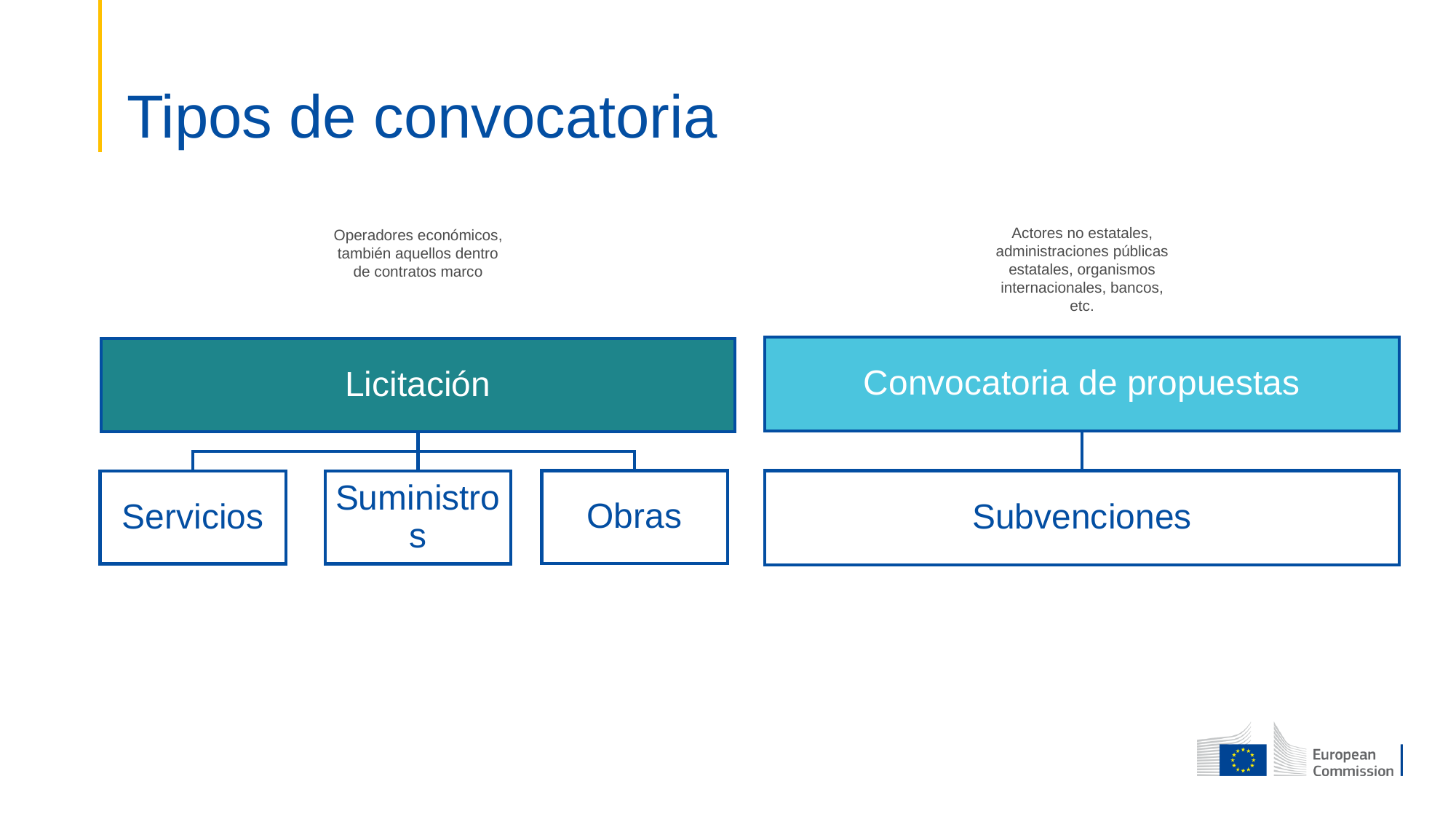

# Tipos de convocatoria
Licitación
Servicios
Suministros
Obras
Actores no estatales, administraciones públicas estatales, organismos internacionales, bancos, etc.
Operadores económicos, también aquellos dentro de contratos marco
Convocatoria de propuestas
Subvenciones